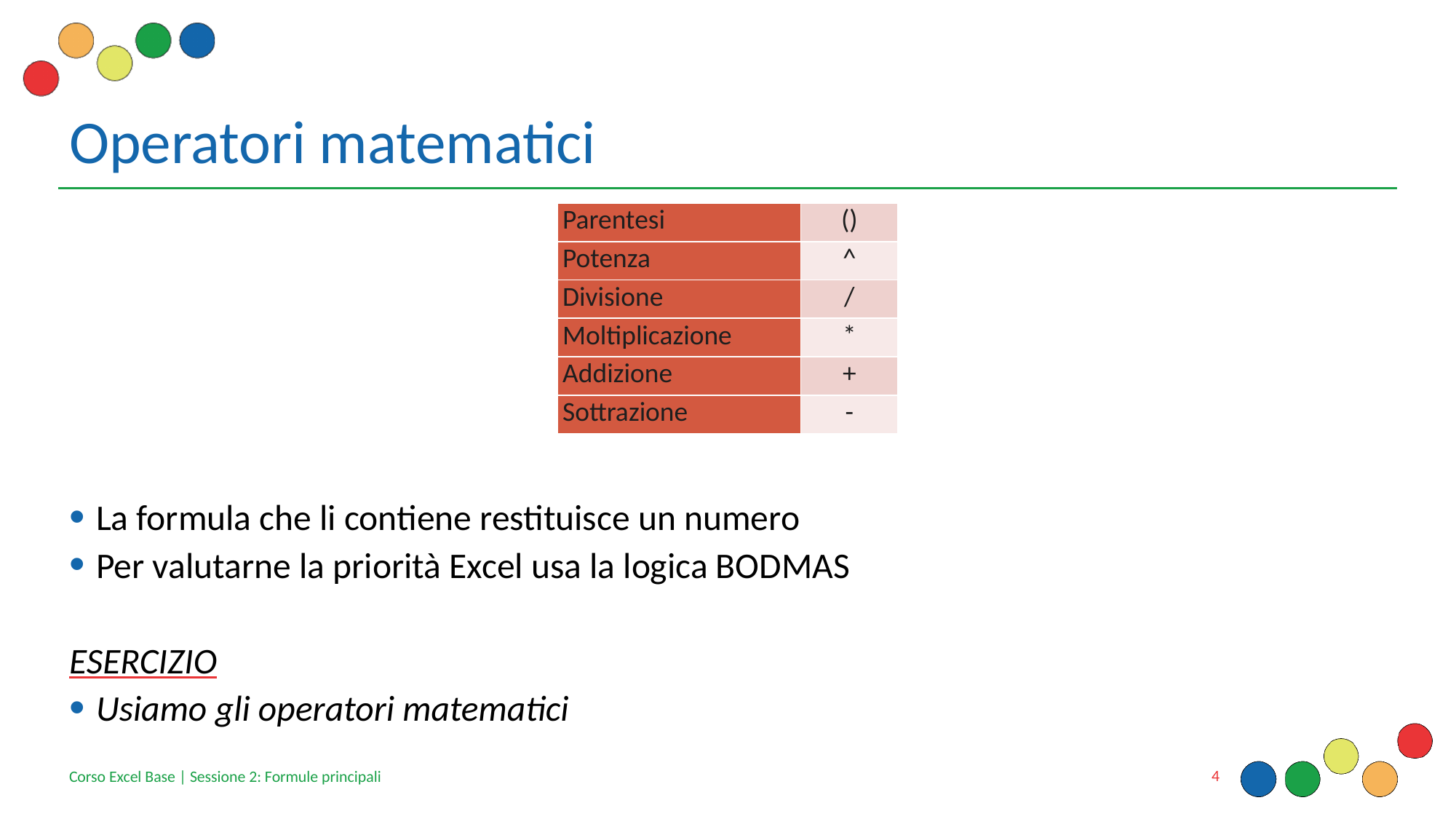

# Operatori matematici
| Parentesi | () |
| --- | --- |
| Potenza | ^ |
| Divisione | / |
| Moltiplicazione | \* |
| Addizione | + |
| Sottrazione | - |

La formula che li contiene restituisce un numero
Per valutarne la priorità Excel usa la logica BODMAS

ESERCIZIO
Usiamo gli operatori matematici
4
Corso Excel Base | Sessione 2: Formule principali